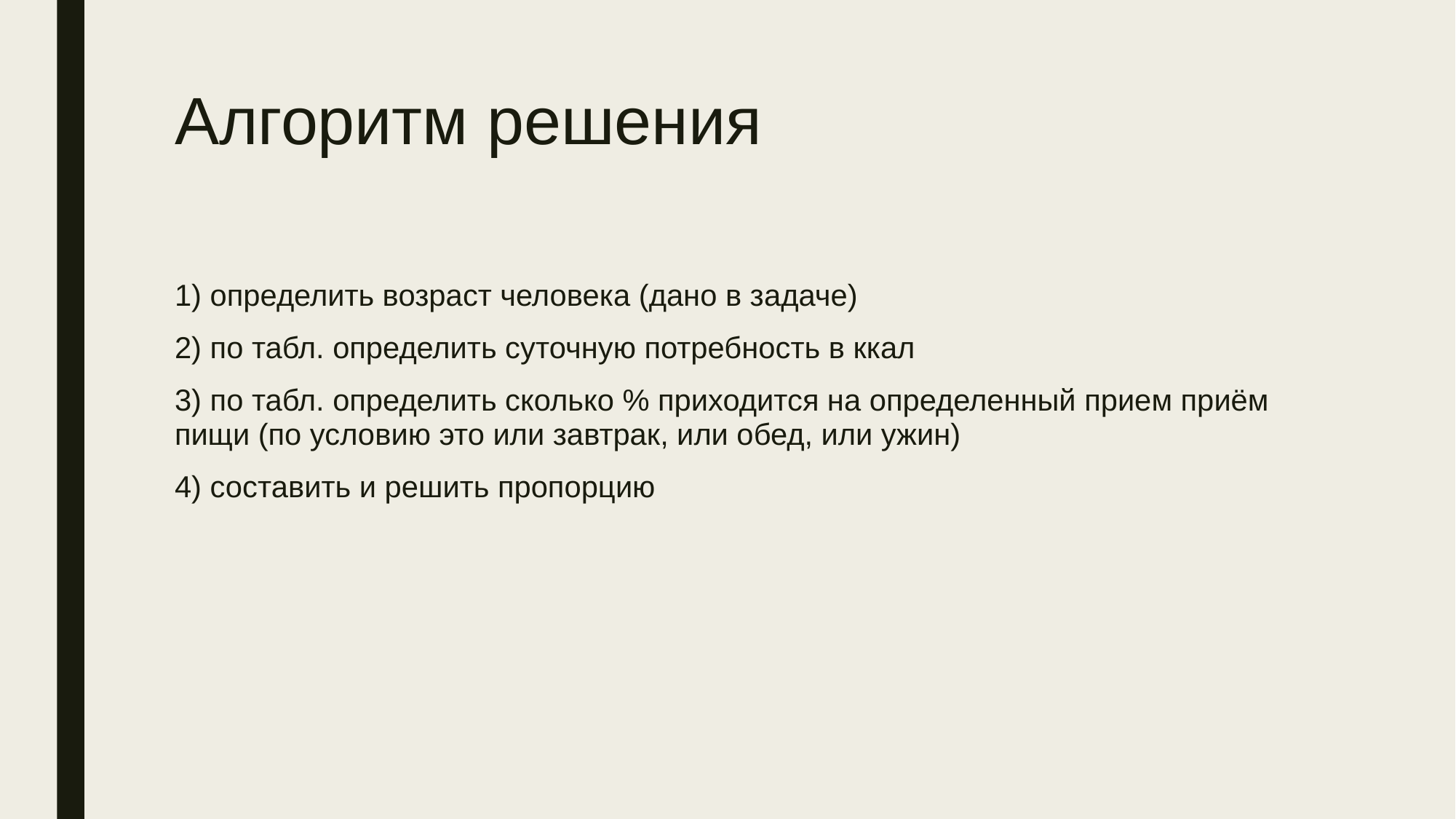

# Алгоритм решения
1) определить возраст человека (дано в задаче)
2) по табл. определить суточную потребность в ккал
3) по табл. определить сколько % приходится на определенный прием приём пищи (по условию это или завтрак, или обед, или ужин)
4) составить и решить пропорцию